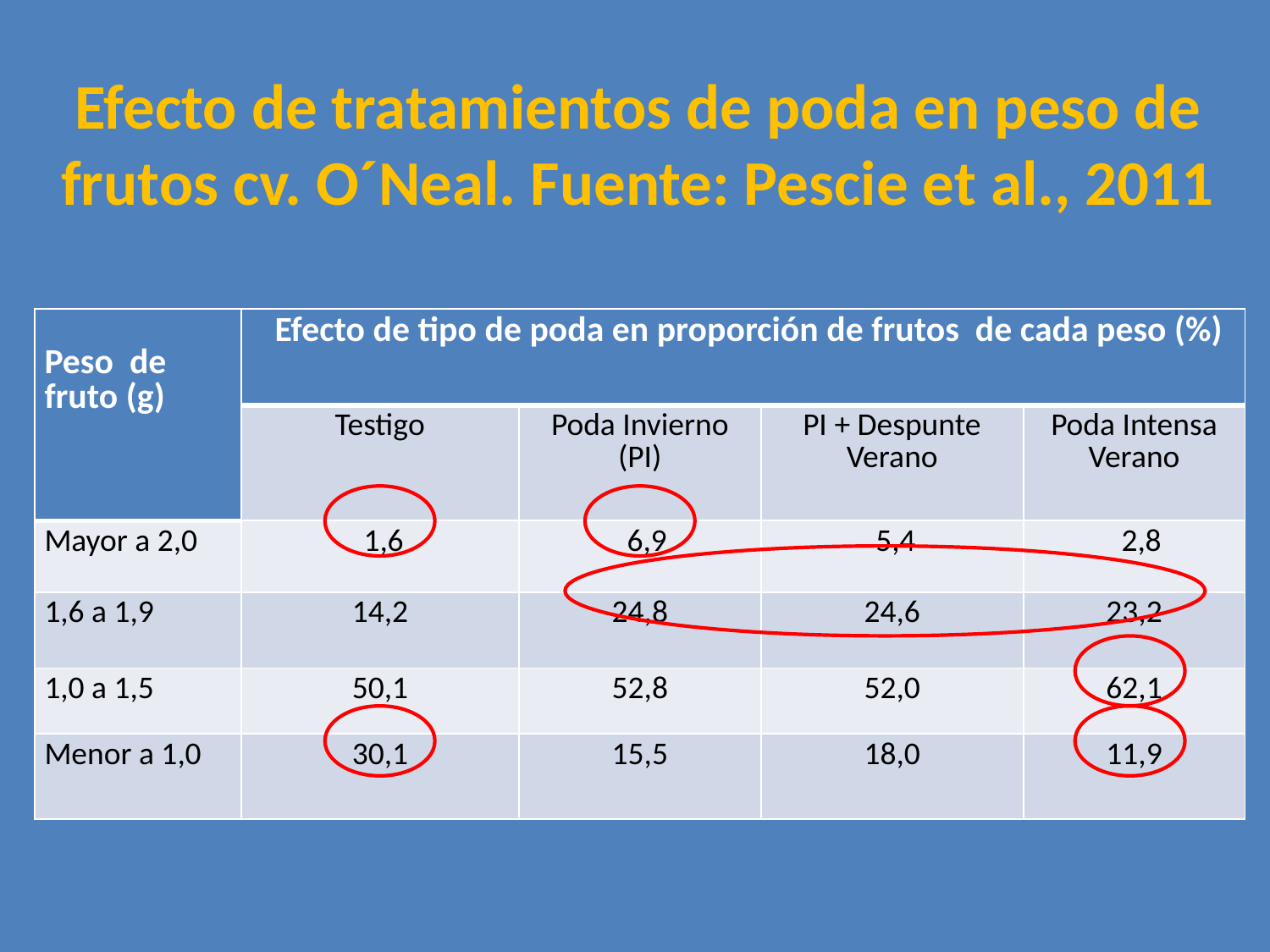

# Efecto de tratamientos de poda en peso de frutos cv. O´Neal. Fuente: Pescie et al., 2011
| Peso de fruto (g) | Efecto de tipo de poda en proporción de frutos de cada peso (%) |  |  |  |
| --- | --- | --- | --- | --- |
|  | Testigo | Poda Invierno (PI) | PI + Despunte Verano | Poda Intensa Verano |
| Mayor a 2,0 | 1,6 | 6,9 | 5,4 | 2,8 |
| 1,6 a 1,9 | 14,2 | 24,8 | 24,6 | 23,2 |
| 1,0 a 1,5 | 50,1 | 52,8 | 52,0 | 62,1 |
| Menor a 1,0 | 30,1 | 15,5 | 18,0 | 11,9 |